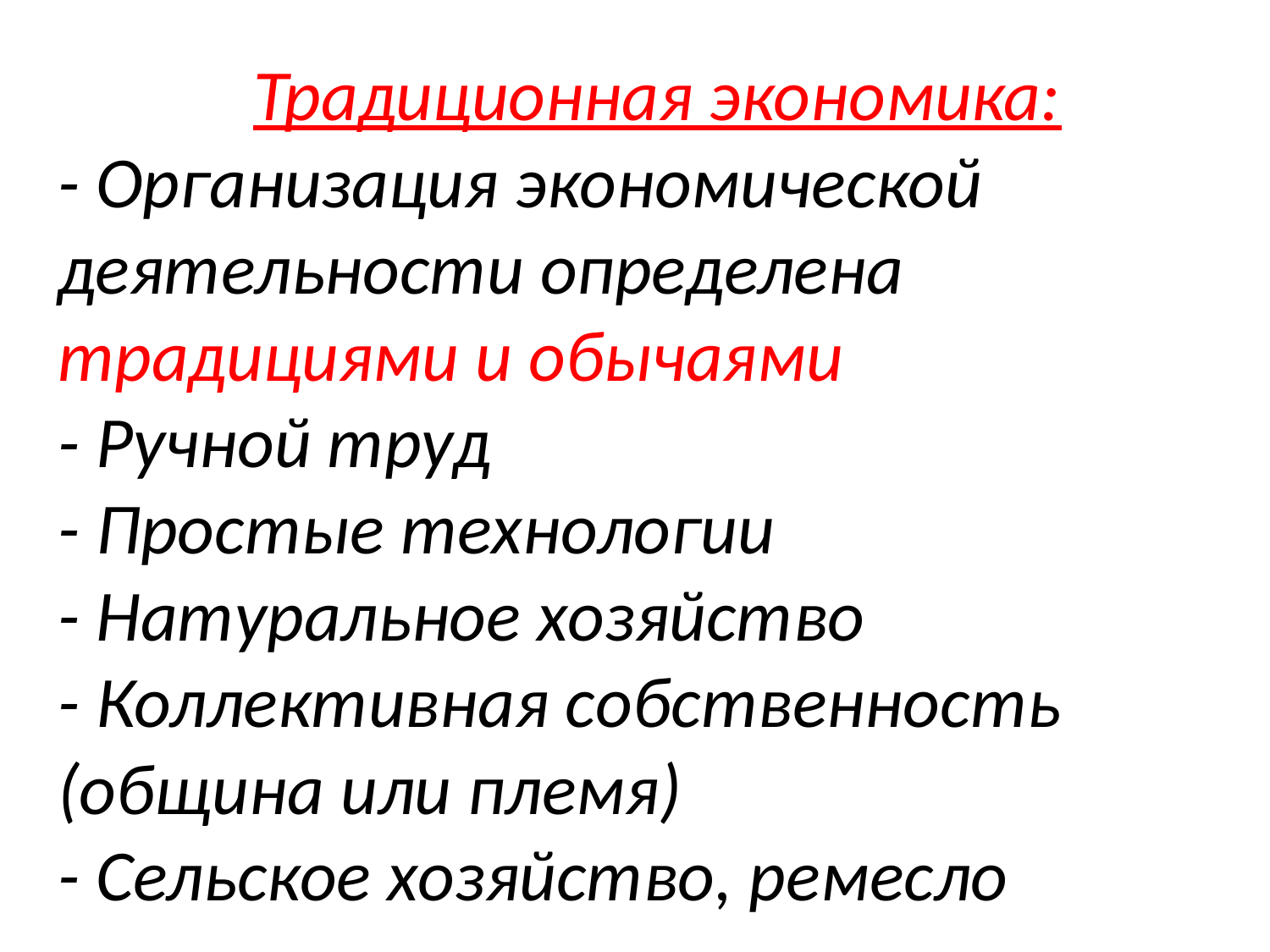

# Традиционная экономика: - Организация экономической деятельности определена традициями и обычаями - Ручной труд - Простые технологии - Натуральное хозяйство - Коллективная собственность (община или племя) - Сельское хозяйство, ремесло